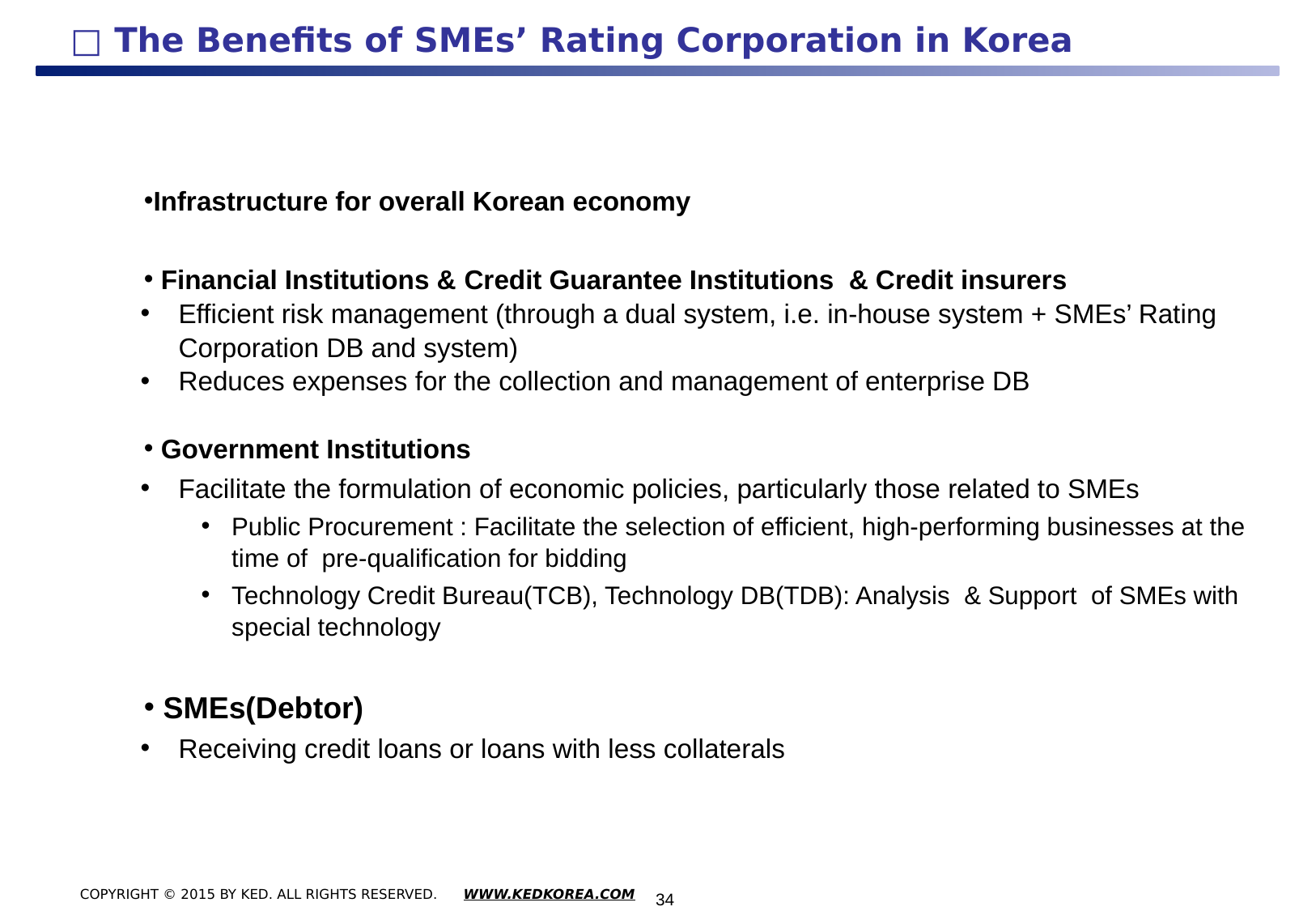

□ The Benefits of SMEs’ Rating Corporation in Korea
Infrastructure for overall Korean economy

 Financial Institutions & Credit Guarantee Institutions  & Credit insurers
Efficient risk management (through a dual system, i.e. in-house system + SMEs’ Rating Corporation DB and system)
Reduces expenses for the collection and management of enterprise DB

 Government Institutions
Facilitate the formulation of economic policies, particularly those related to SMEs
Public Procurement : Facilitate the selection of efficient, high-performing businesses at the time of  pre-qualification for bidding
Technology Credit Bureau(TCB), Technology DB(TDB): Analysis  & Support  of SMEs with special technology

 SMEs(Debtor)
Receiving credit loans or loans with less collaterals

34